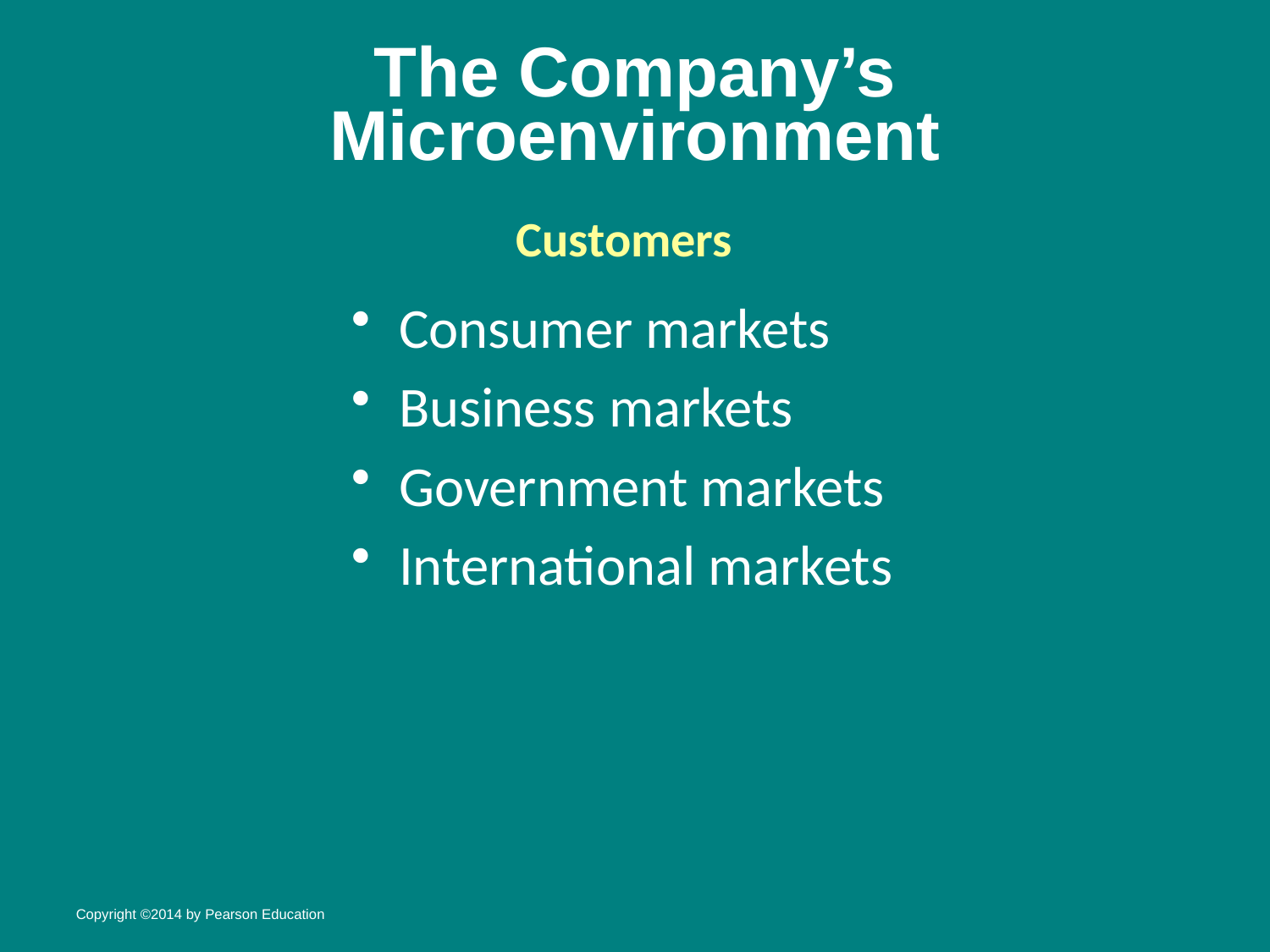

# The Company’s Microenvironment
Customers

Consumer markets
Business markets
Government markets
International markets

Copyright ©2014 by Pearson Education